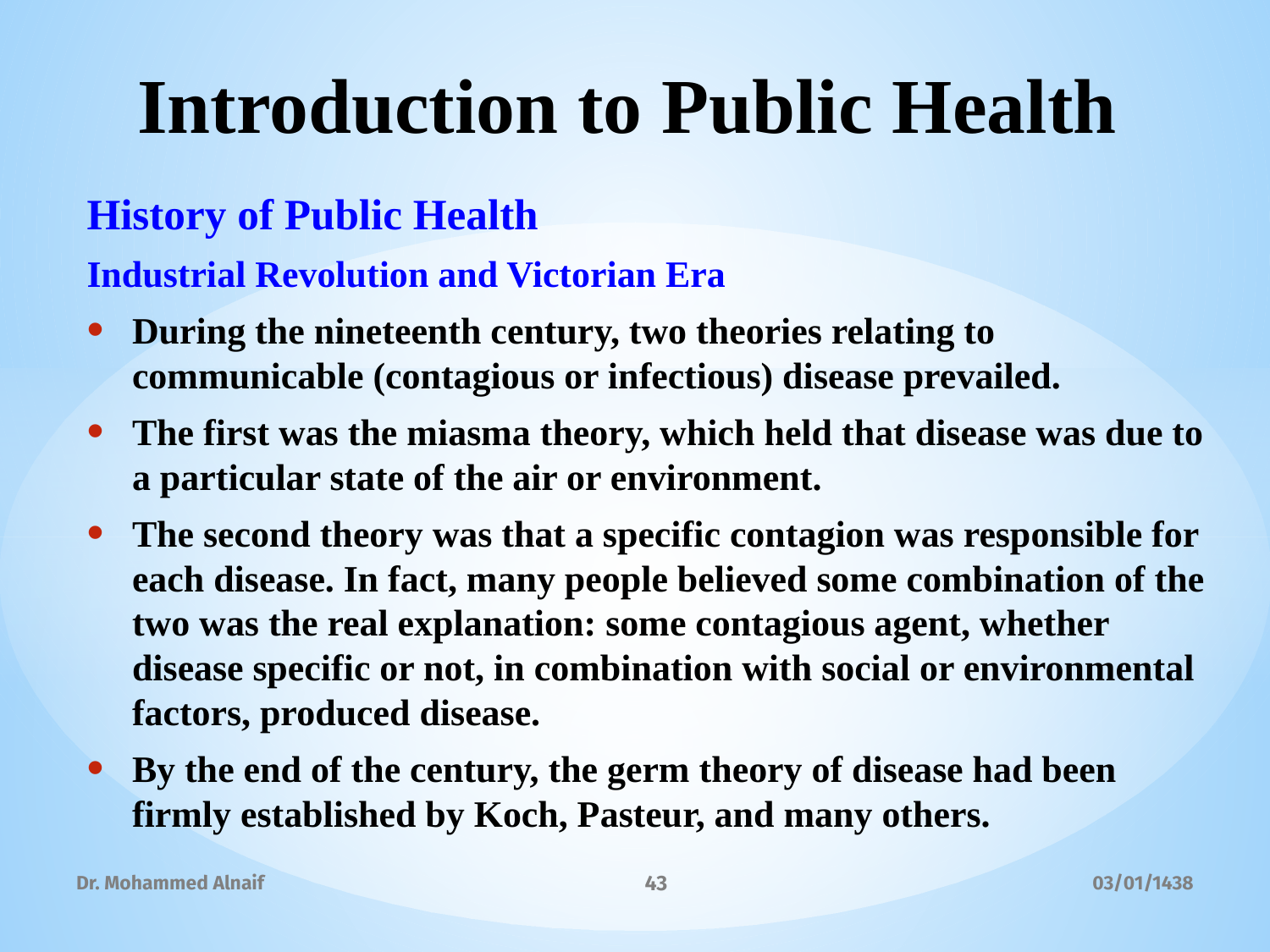

# Introduction to Public Health
History of Public Health
Industrial Revolution and Victorian Era
During the nineteenth century, two theories relating to communicable (contagious or infectious) disease prevailed.
The first was the miasma theory, which held that disease was due to a particular state of the air or environment.
The second theory was that a specific contagion was responsible for each disease. In fact, many people believed some combination of the two was the real explanation: some contagious agent, whether disease specific or not, in combination with social or environmental factors, produced disease.
By the end of the century, the germ theory of disease had been firmly established by Koch, Pasteur, and many others.
Dr. Mohammed Alnaif
43
03/01/1438